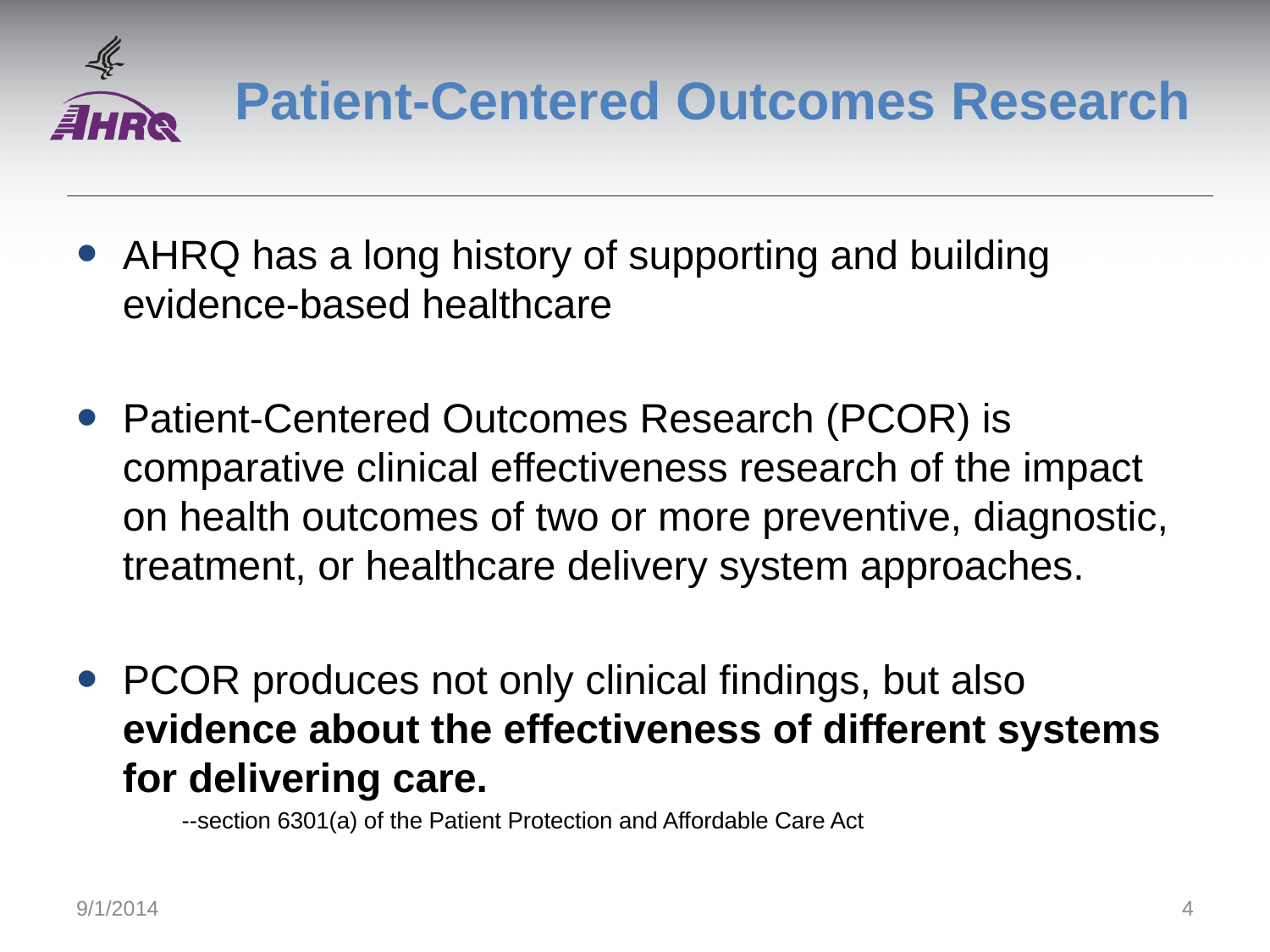

# Patient-Centered Outcomes Research
AHRQ has a long history of supporting and building evidence-based healthcare

Patient-Centered Outcomes Research (PCOR) is comparative clinical effectiveness research of the impact on health outcomes of two or more preventive, diagnostic, treatment, or healthcare delivery system approaches.

PCOR produces not only clinical findings, but also evidence about the effectiveness of different systems for delivering care.
	--section 6301(a) of the Patient Protection and Affordable Care Act

9/1/2014
4